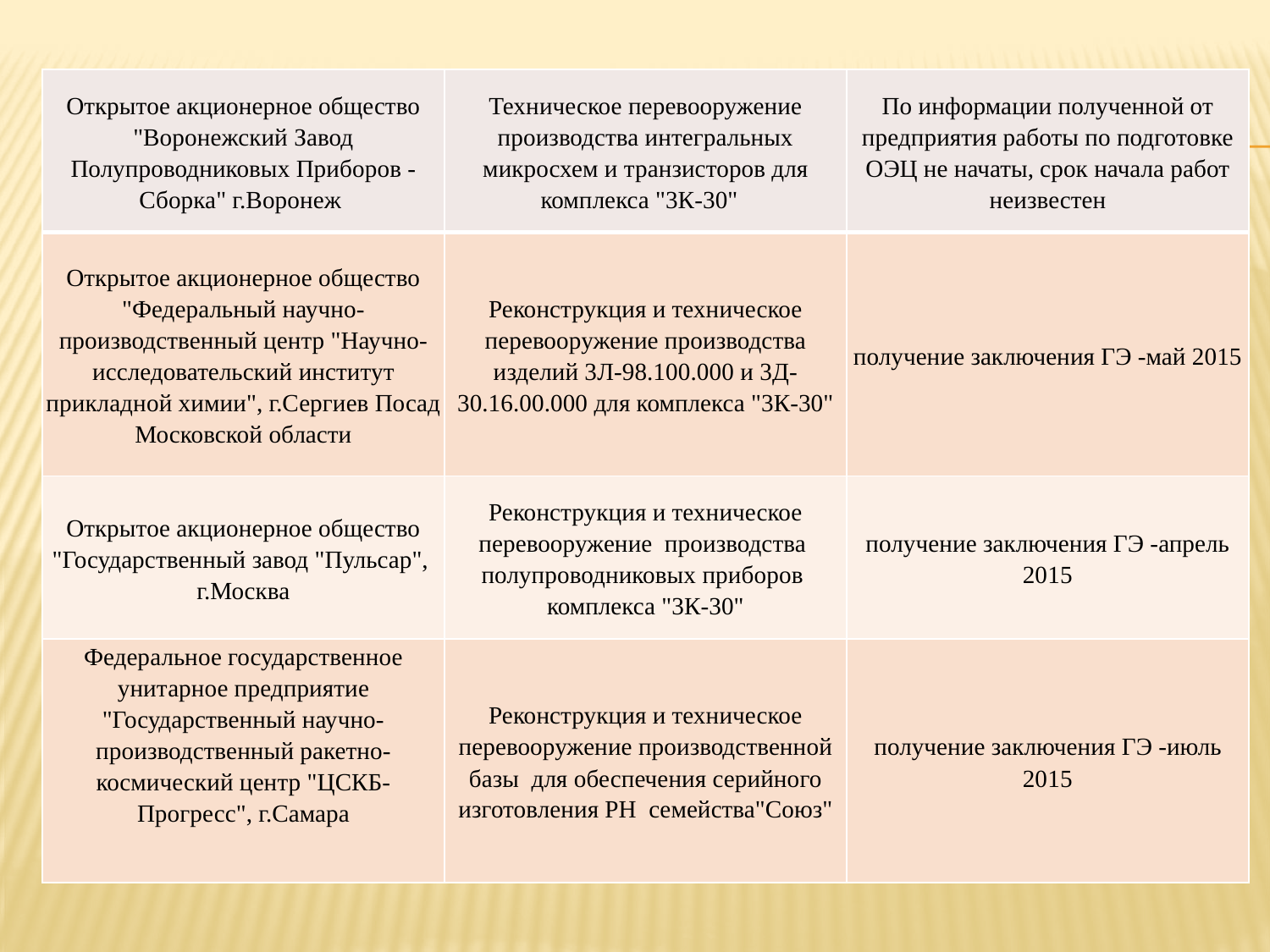

| Открытое акционерное общество "Воронежский Завод Полупроводниковых Приборов - Сборка" г.Воронеж | Техническое перевооружение производства интегральных микросхем и транзисторов для комплекса "3К-30" | По информации полученной от предприятия работы по подготовке ОЭЦ не начаты, срок начала работ неизвестен |
| --- | --- | --- |
| Открытое акционерное общество "Федеральный научно-производственный центр "Научно-исследовательский институт прикладной химии", г.Сергиев Посад Московской области | Реконструкция и техническое перевооружение производства изделий 3Л-98.100.000 и 3Д-30.16.00.000 для комплекса "3К-30" | получение заключения ГЭ -май 2015 |
| Открытое акционерное общество "Государственный завод "Пульсар", г.Москва | Реконструкция и техническое перевооружение производства полупроводниковых приборов комплекса "3К-30" | получение заключения ГЭ -апрель 2015 |
| Федеральное государственное унитарное предприятие "Государственный научно-производственный ракетно-космический центр "ЦСКБ-Прогресс", г.Самара | Реконструкция и техническое перевооружение производственной базы для обеспечения серийного изготовления РН семейства"Союз" | получение заключения ГЭ -июль 2015 |